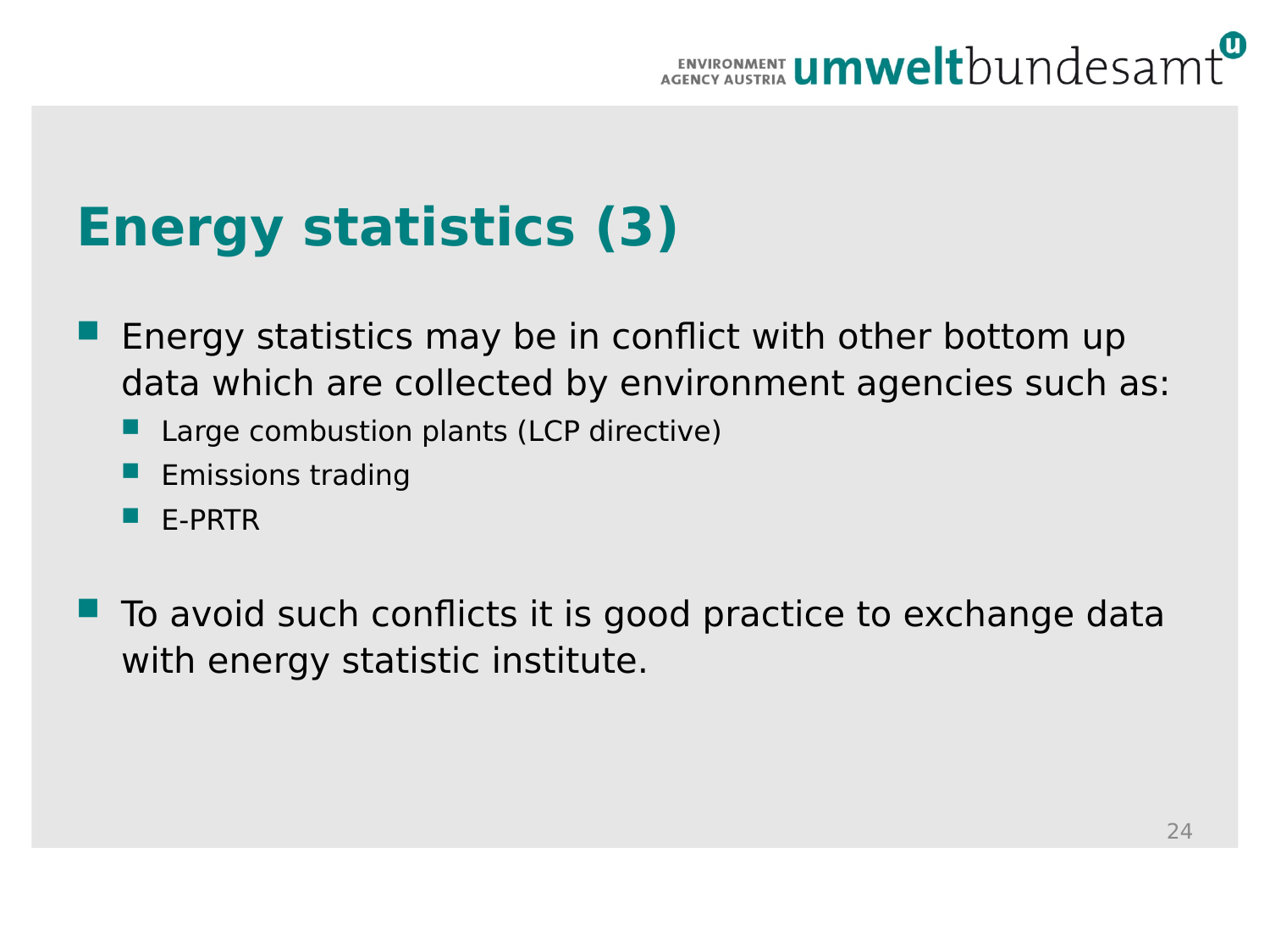

# Energy statistics (3)
Energy statistics may be in conflict with other bottom up data which are collected by environment agencies such as:
Large combustion plants (LCP directive)
Emissions trading
E-PRTR

To avoid such conflicts it is good practice to exchange data with energy statistic institute.

24